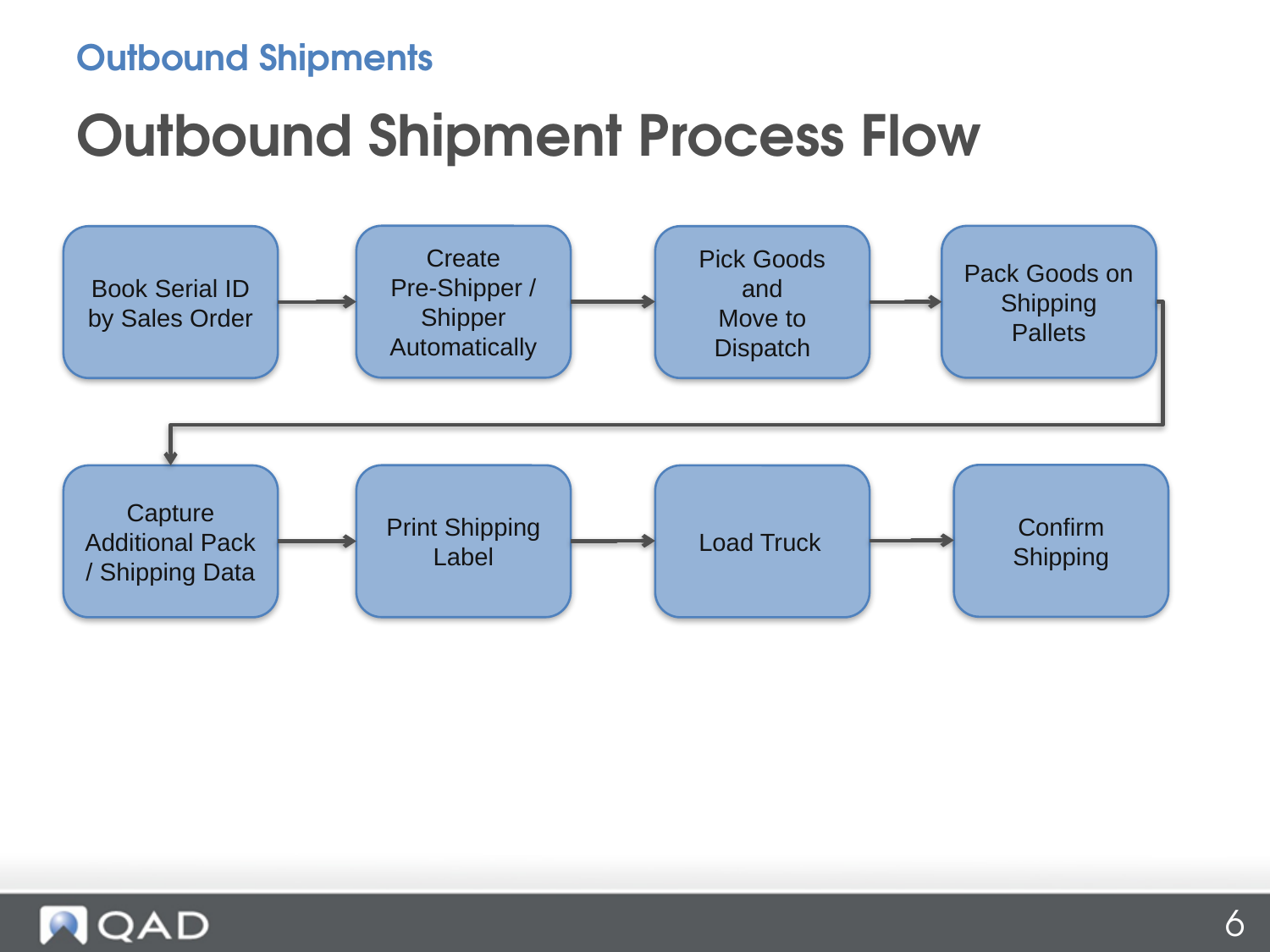

Outbound Shipments
# Outbound Shipment Process Flow
Create Pre‑Shipper / Shipper
Automatically
Pack Goods on
Shipping Pallets
Book Serial ID by Sales Order
Pick Goods and
Move to Dispatch
Confirm Shipping
Print Shipping Label
Capture Additional Pack / Shipping Data
Load Truck
6